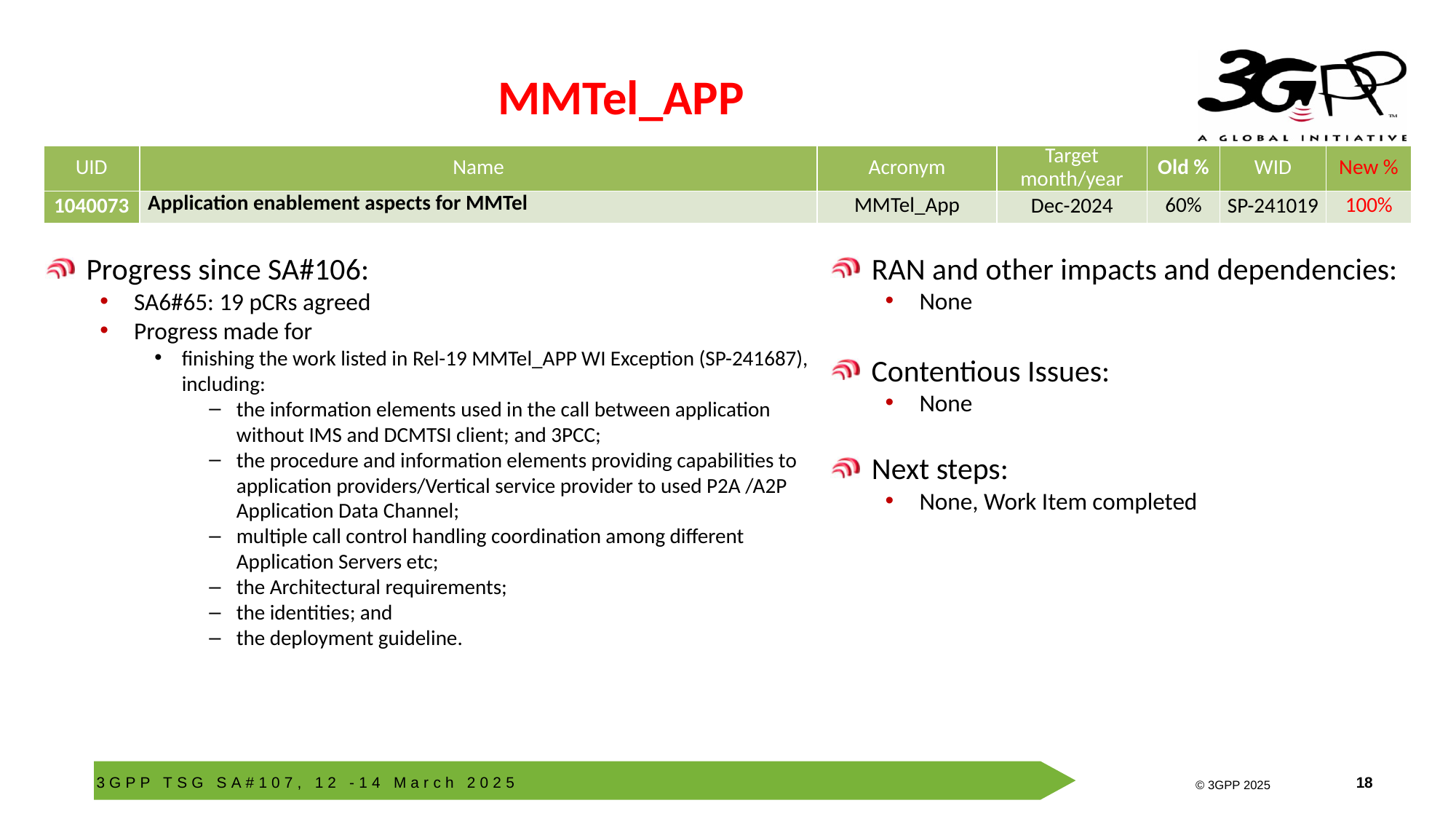

# MMTel_APP
| UID | Name | Acronym | Target month/year | Old % | WID | New % |
| --- | --- | --- | --- | --- | --- | --- |
| 1040073 | Application enablement aspects for MMTel | MMTel\_App | Dec-2024 | 60% | SP-241019 | 100% |
RAN and other impacts and dependencies:
None

Contentious Issues:
None

Next steps:
None, Work Item completed

Progress since SA#106:
SA6#65: 19 pCRs agreed
Progress made for
finishing the work listed in Rel-19 MMTel_APP WI Exception (SP-241687), including:
the information elements used in the call between application without IMS and DCMTSI client; and 3PCC;
the procedure and information elements providing capabilities to application providers/Vertical service provider to used P2A /A2P Application Data Channel;
multiple call control handling coordination among different Application Servers etc;
the Architectural requirements;
the identities; and
the deployment guideline.